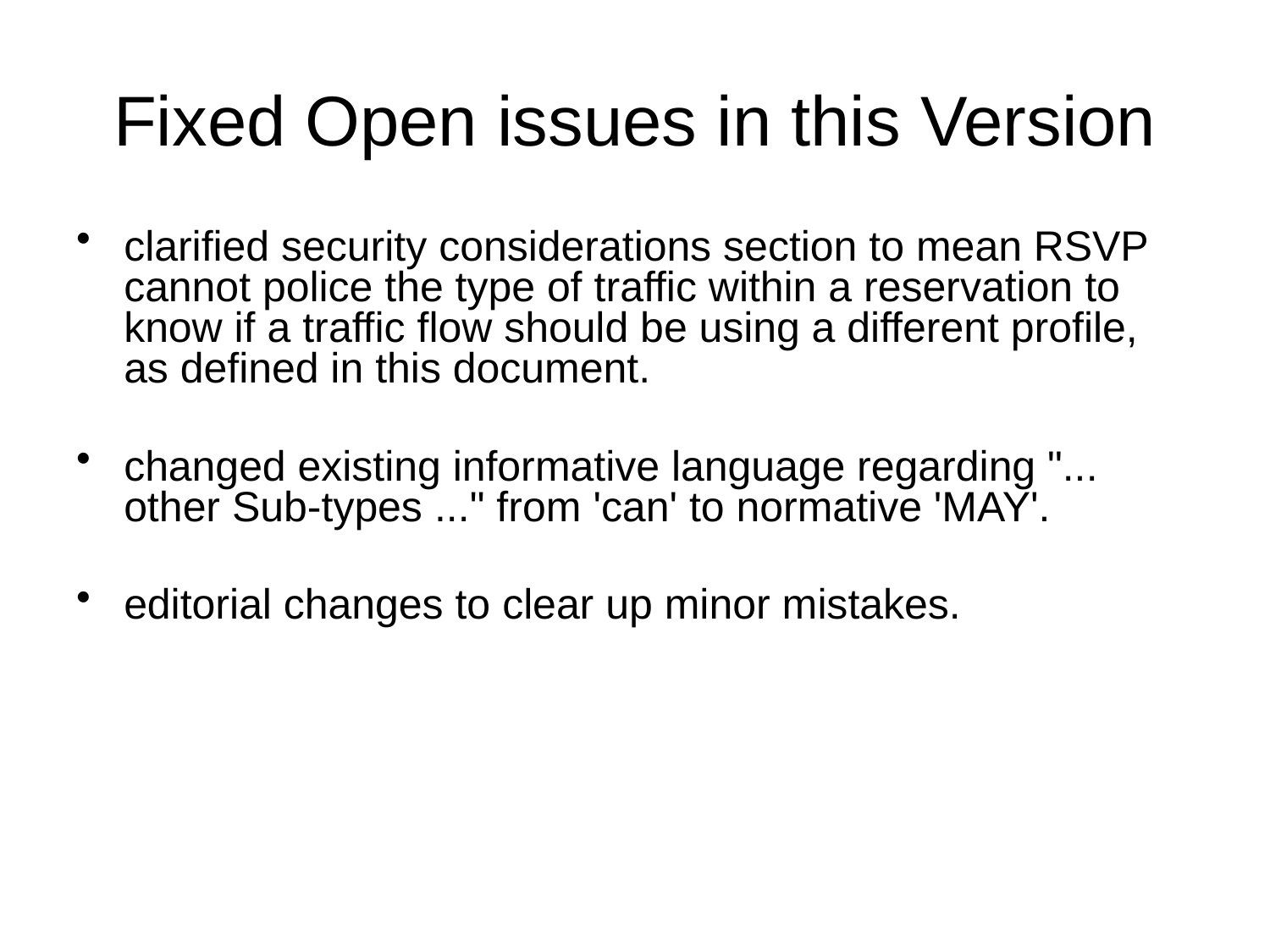

# Fixed Open issues in this Version
clarified security considerations section to mean RSVP cannot police the type of traffic within a reservation to know if a traffic flow should be using a different profile, as defined in this document.

changed existing informative language regarding "... other Sub-types ..." from 'can' to normative 'MAY'.

editorial changes to clear up minor mistakes.